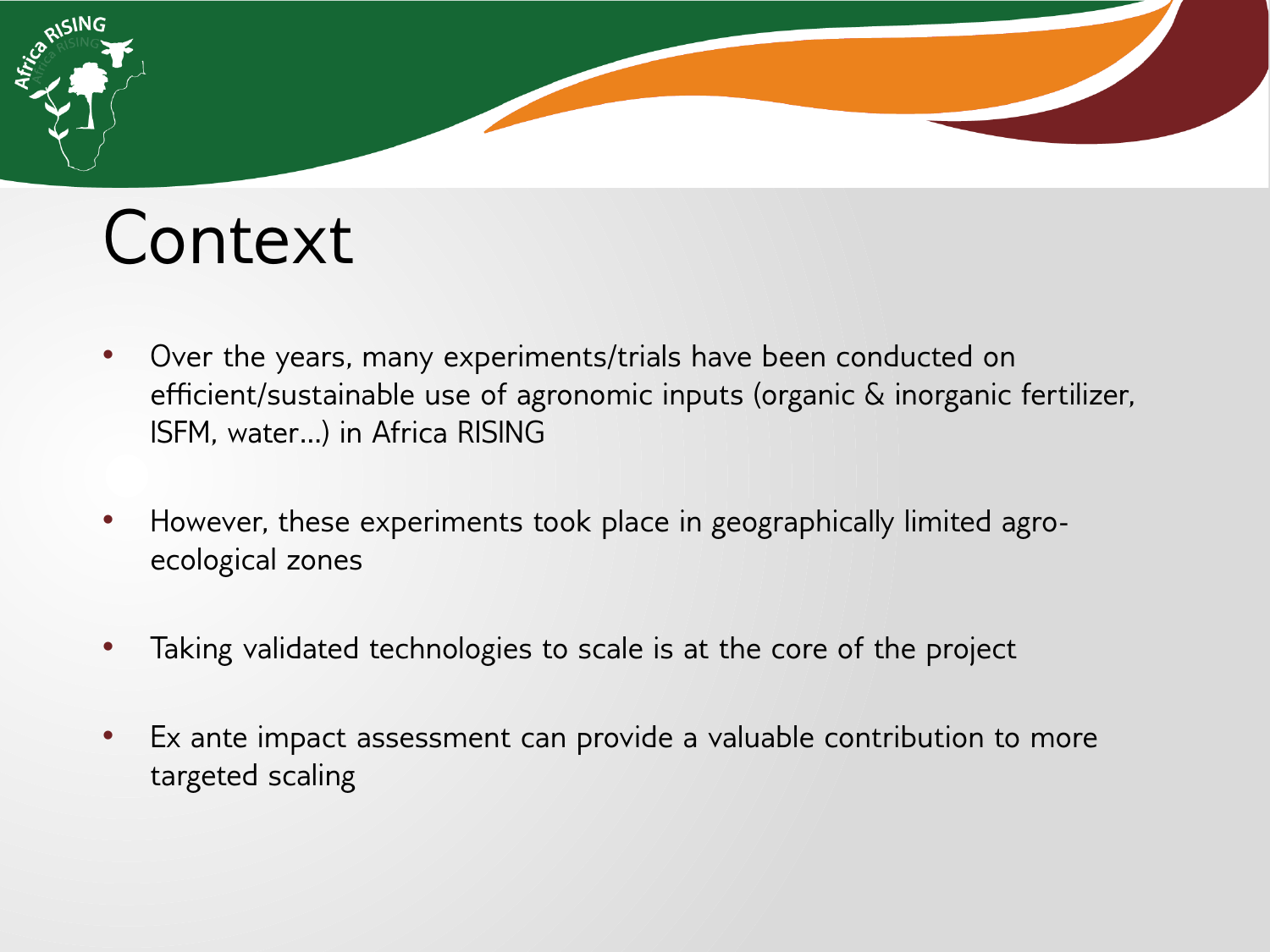

Context

Over the years, many experiments/trials have been conducted on efficient/sustainable use of agronomic inputs (organic & inorganic fertilizer, ISFM, water…) in Africa RISING

However, these experiments took place in geographically limited agro-ecological zones

Taking validated technologies to scale is at the core of the project

Ex ante impact assessment can provide a valuable contribution to more targeted scaling